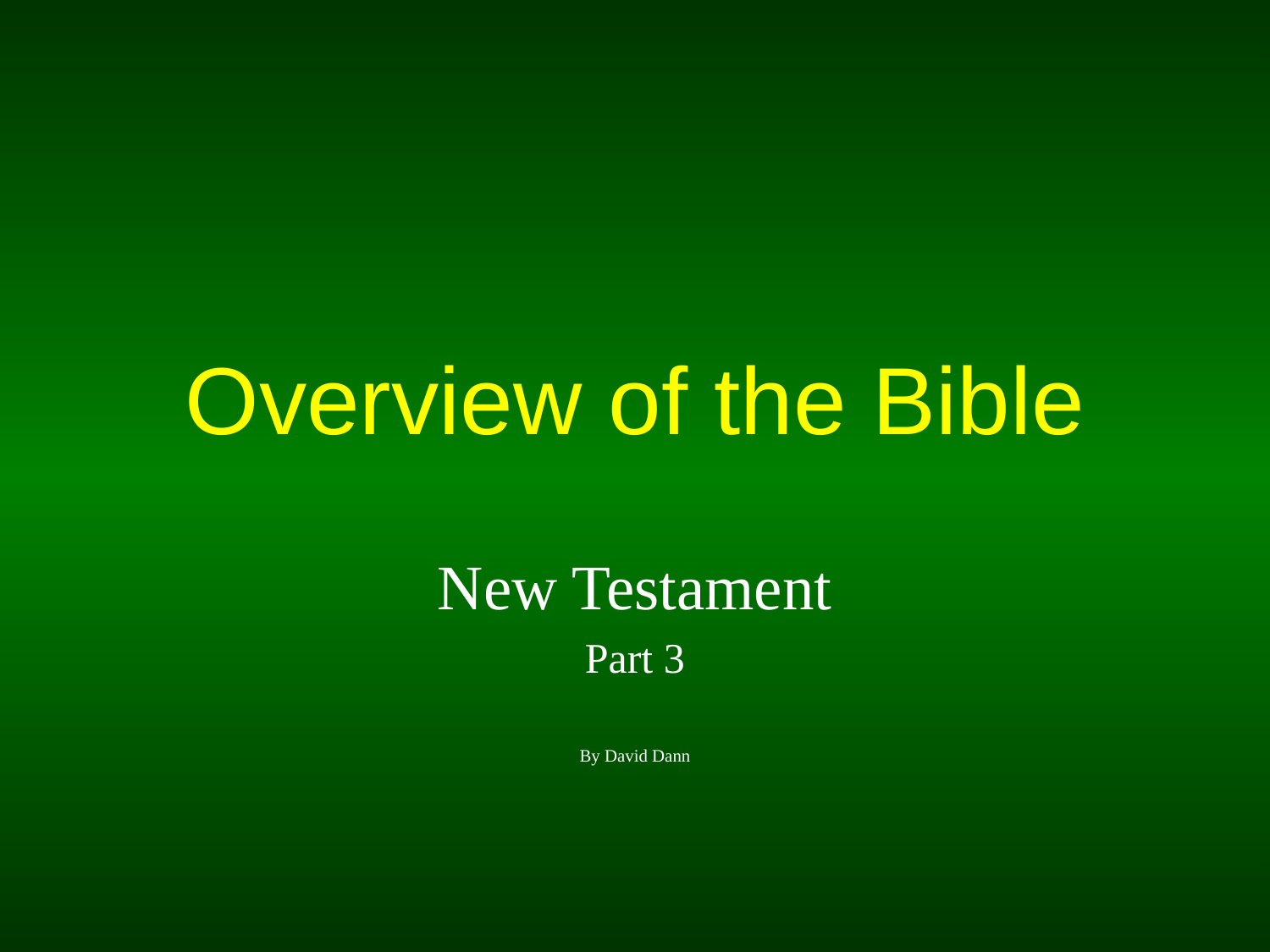

# Overview of the Bible
New Testament
Part 3

By David Dann